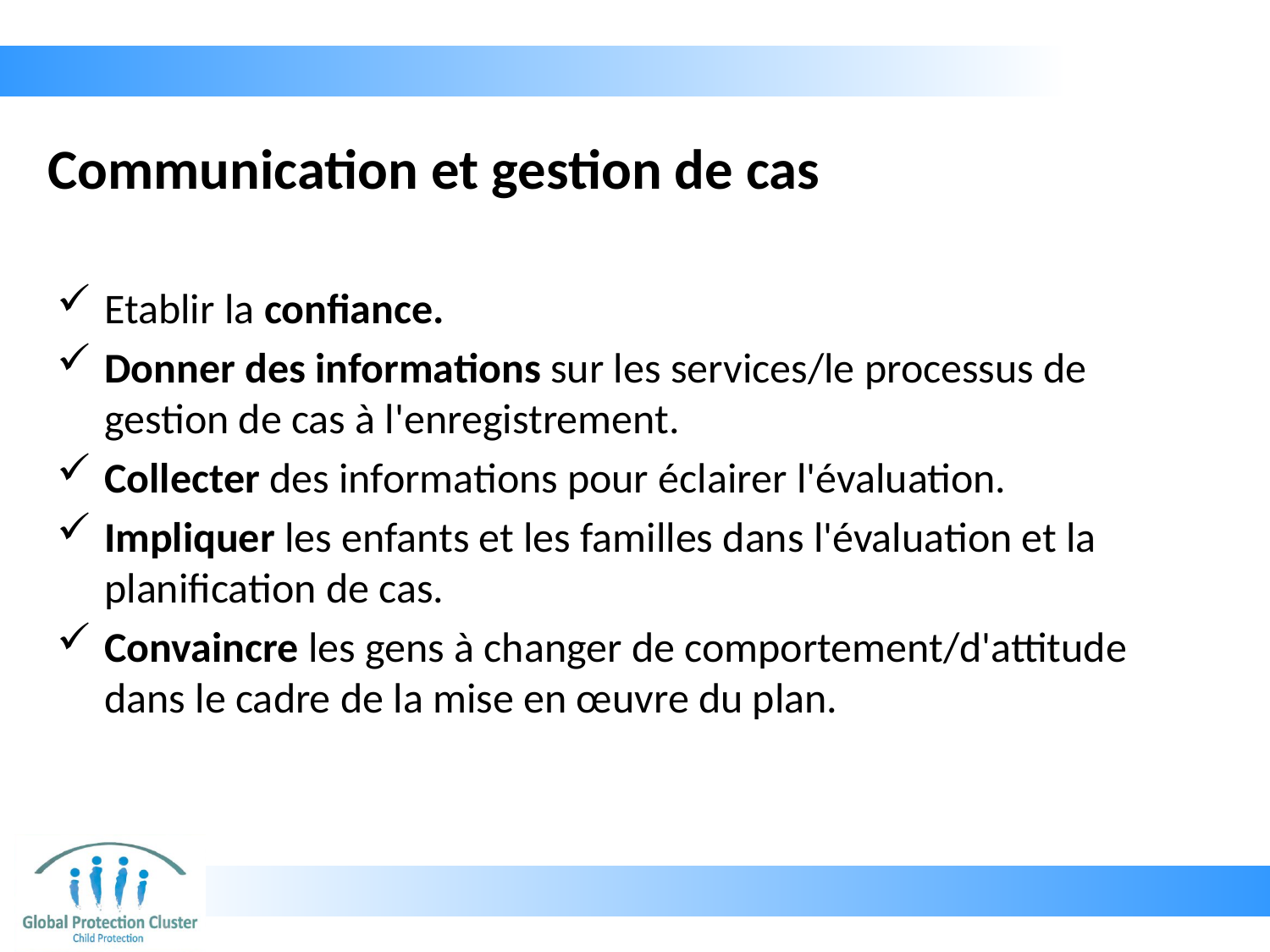

# Communication et gestion de cas

Etablir la confiance.
Donner des informations sur les services/le processus de gestion de cas à l'enregistrement.
Collecter des informations pour éclairer l'évaluation.
Impliquer les enfants et les familles dans l'évaluation et la planification de cas.
Convaincre les gens à changer de comportement/d'attitude dans le cadre de la mise en œuvre du plan.